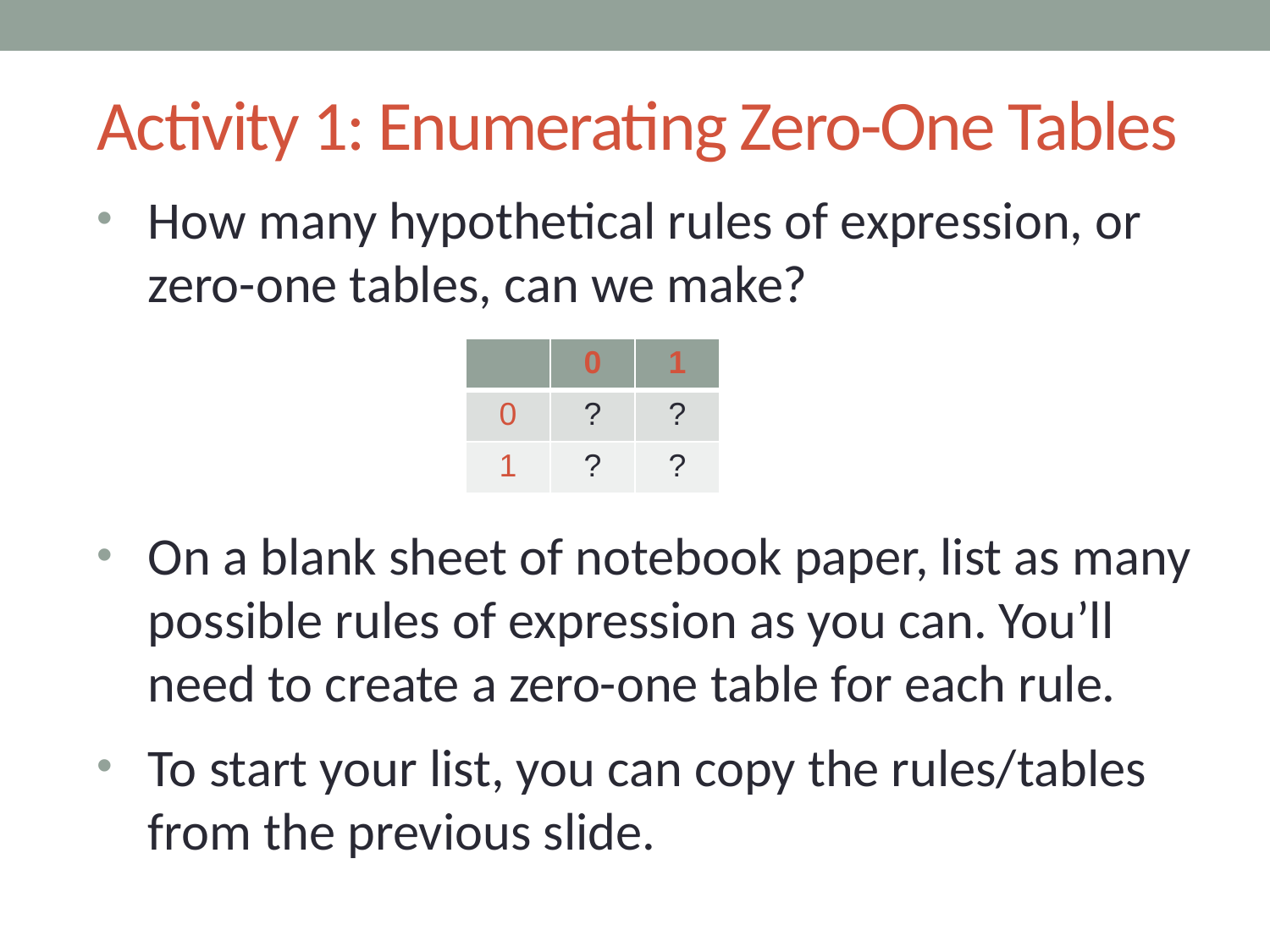

# Activity 1: Enumerating Zero-One Tables
How many hypothetical rules of expression, or zero-one tables, can we make?

On a blank sheet of notebook paper, list as many possible rules of expression as you can. You’ll need to create a zero-one table for each rule.
To start your list, you can copy the rules/tables from the previous slide.
|  | 0 | 1 |
| --- | --- | --- |
| 0 | ? | ? |
| 1 | ? | ? |